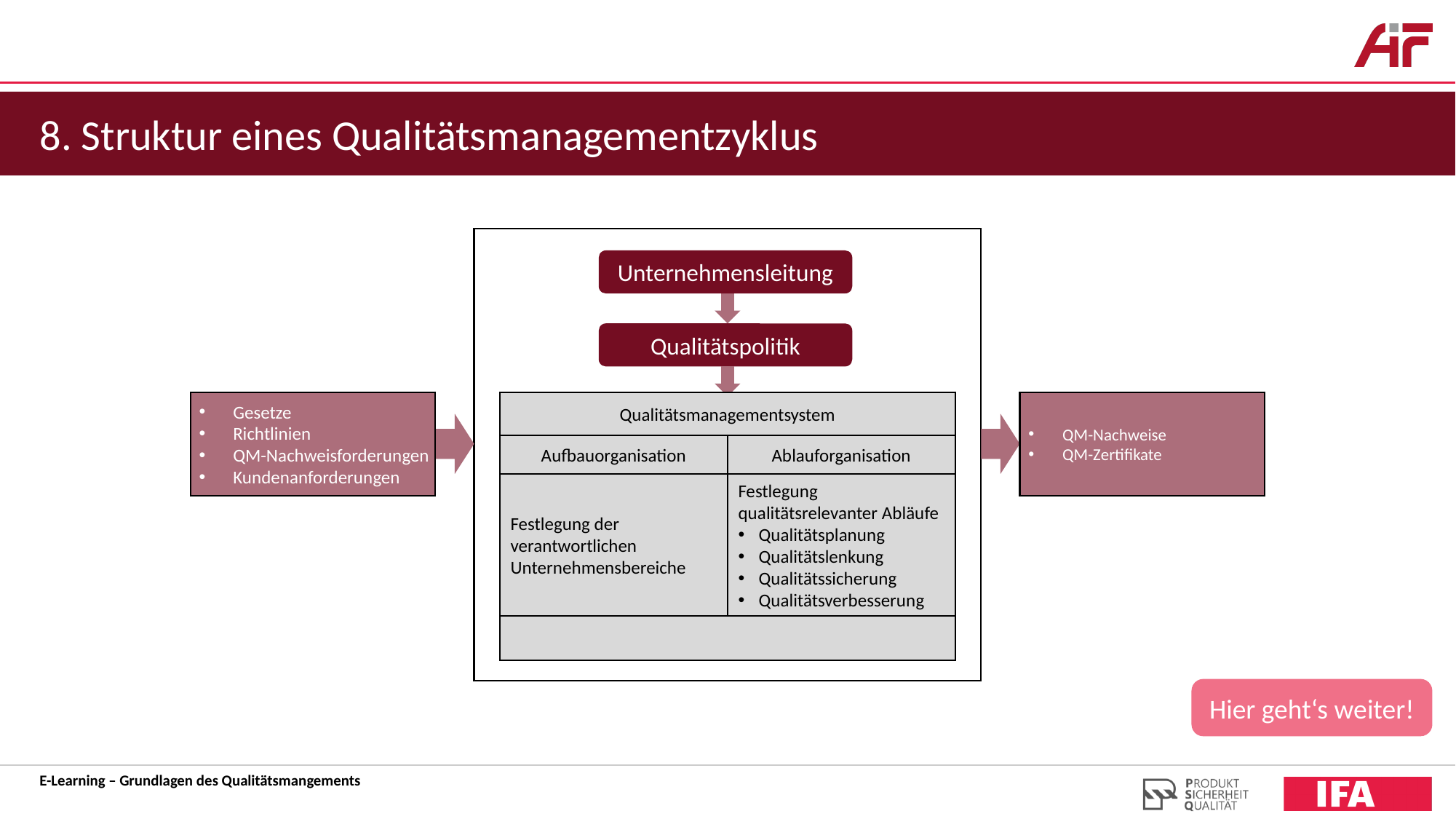

8. Struktur eines Qualitätsmanagementzyklus

Unternehmensleitung

Qualitätspolitik

Gesetze
Richtlinien
QM-Nachweisforderungen
Kundenanforderungen

Qualitätsmanagementsystem
Aufbauorganisation
Ablauforganisation
Festlegung der verantwortlichen Unternehmensbereiche
Festlegung qualitätsrelevanter Abläufe
Qualitätsplanung
Qualitätslenkung
Qualitätssicherung
Qualitätsverbesserung

QM-Nachweise
QM-Zertifikate

Hier geht‘s weiter!